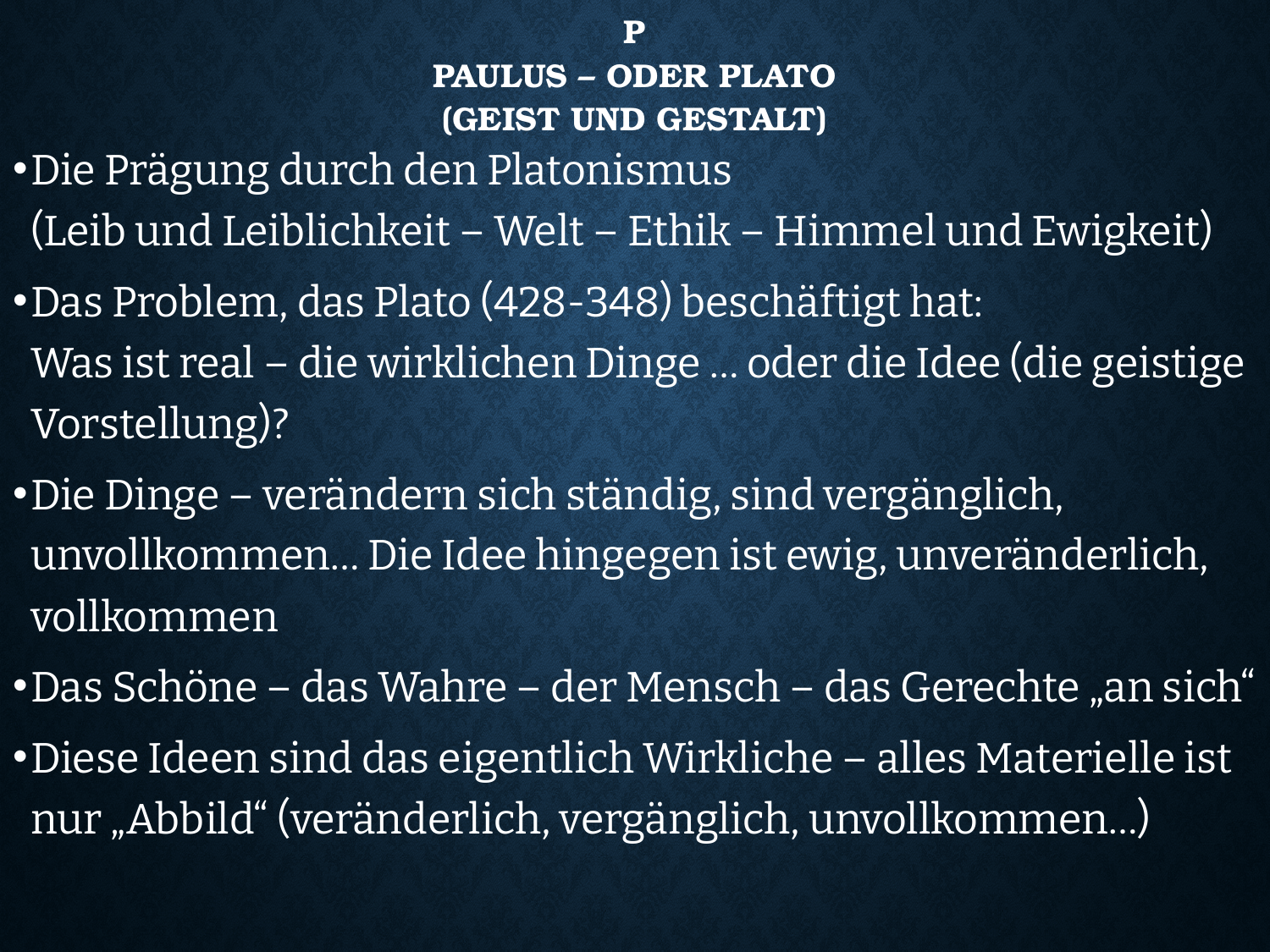

# P Paulus – oder PLATO (Geist und Gestalt)
Die Prägung durch den Platonismus
(Leib und Leiblichkeit – Welt – Ethik – Himmel und Ewigkeit)
Das Problem, das Plato (428-348) beschäftigt hat:
Was ist real – die wirklichen Dinge … oder die Idee (die geistige Vorstellung)?
Die Dinge – verändern sich ständig, sind vergänglich, unvollkommen… Die Idee hingegen ist ewig, unveränderlich, vollkommen
Das Schöne – das Wahre – der Mensch – das Gerechte „an sich“
Diese Ideen sind das eigentlich Wirkliche – alles Materielle ist nur „Abbild“ (veränderlich, vergänglich, unvollkommen…)